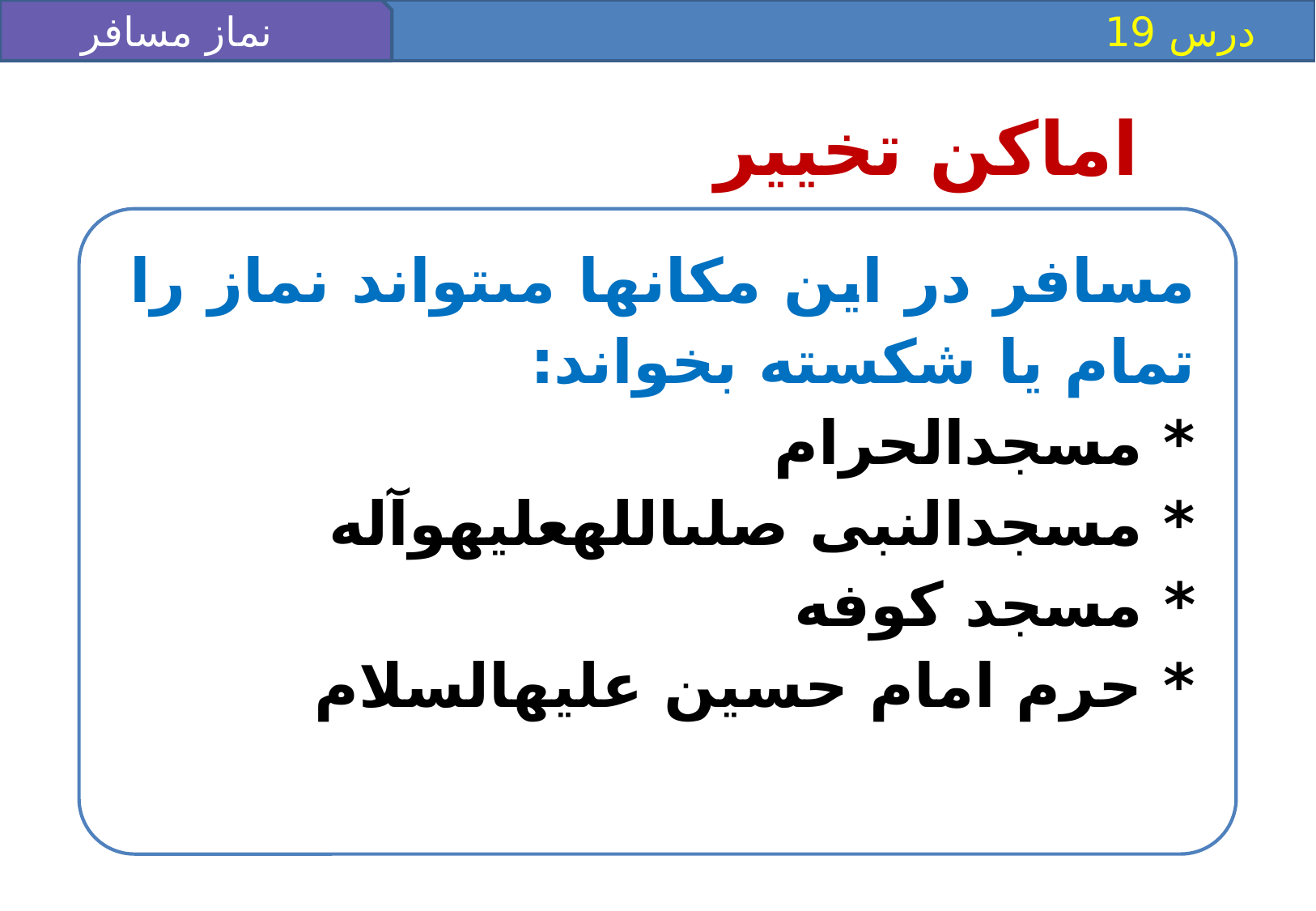

درس 19
نماز مسافر (2)
اماكن تخيير

مسافر در اين مكان‏ها مى‏تواند نماز را تمام يا شكسته بخواند:
* مسجدالحرام
* مسجدالنبى صلى‏الله‏عليه‏و‏آله
* مسجد كوفه
* حرم امام حسين عليه‏السلام